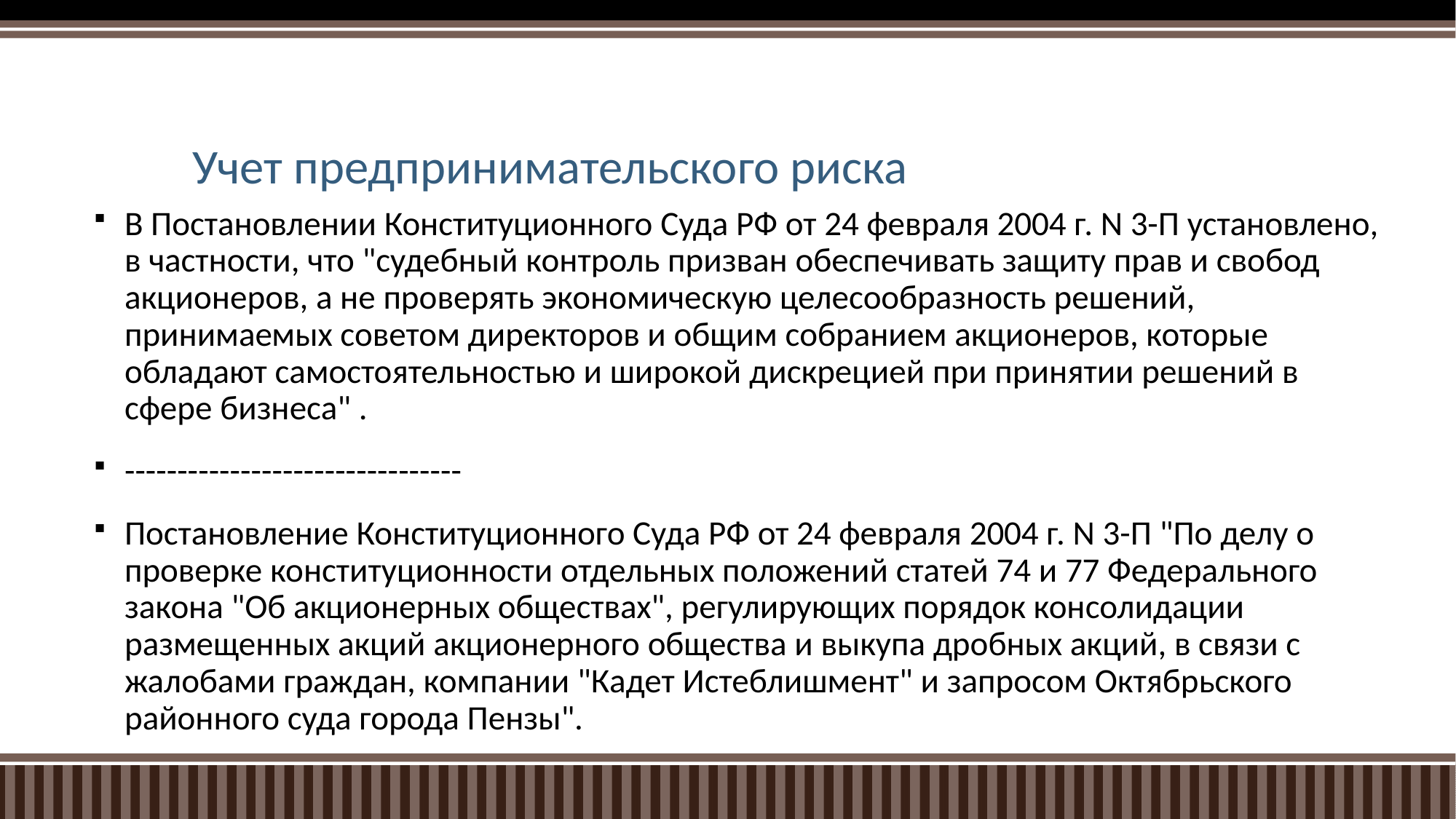

# Учет предпринимательского риска
В Постановлении Конституционного Суда РФ от 24 февраля 2004 г. N 3-П установлено, в частности, что "судебный контроль призван обеспечивать защиту прав и свобод акционеров, а не проверять экономическую целесообразность решений, принимаемых советом директоров и общим собранием акционеров, которые обладают самостоятельностью и широкой дискрецией при принятии решений в сфере бизнеса" .
--------------------------------
Постановление Конституционного Суда РФ от 24 февраля 2004 г. N 3-П "По делу о проверке конституционности отдельных положений статей 74 и 77 Федерального закона "Об акционерных обществах", регулирующих порядок консолидации размещенных акций акционерного общества и выкупа дробных акций, в связи с жалобами граждан, компании "Кадет Истеблишмент" и запросом Октябрьского районного суда города Пензы".